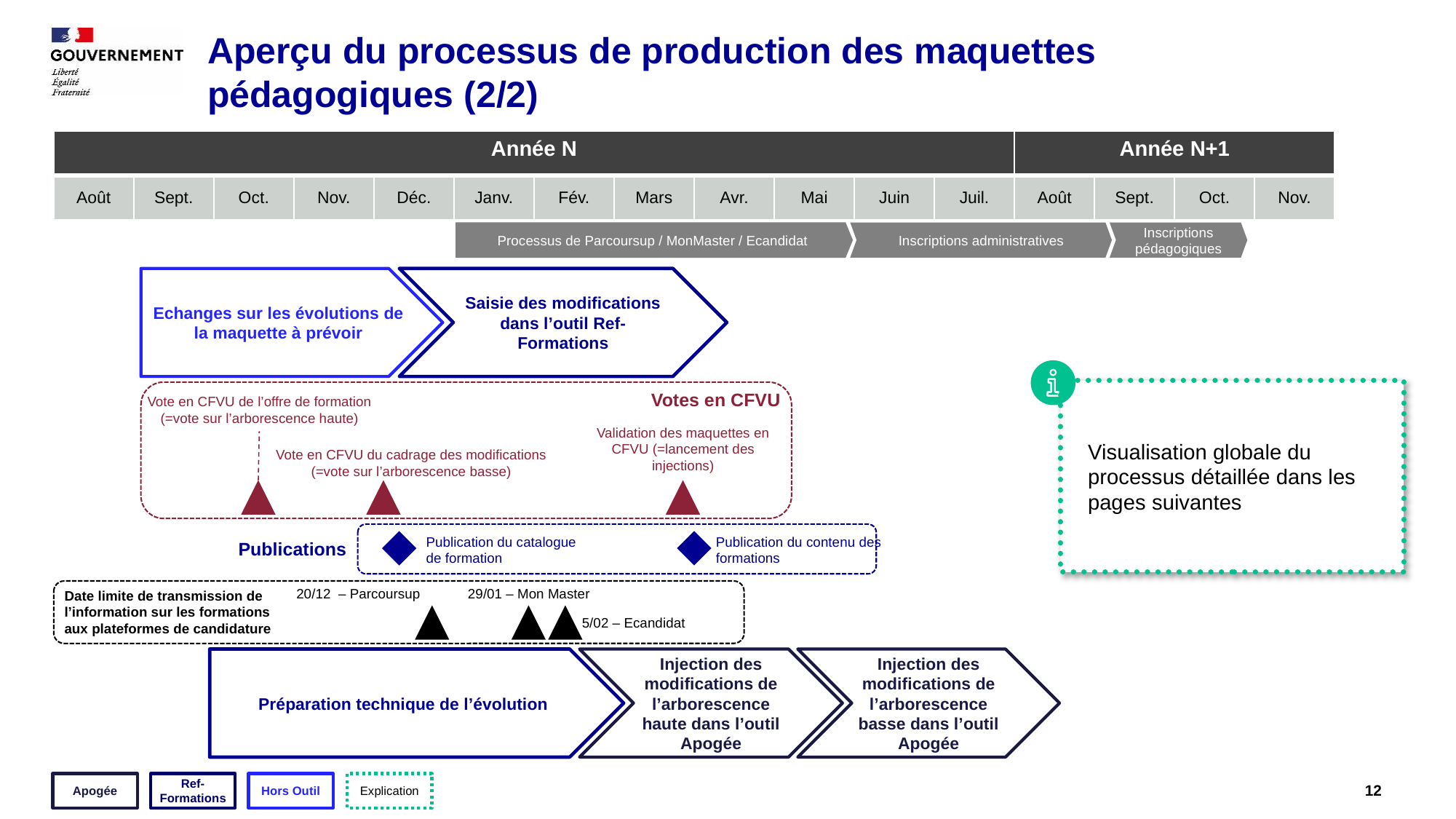

Aperçu du processus de production des maquettes pédagogiques (2/2)

| Année N |  |  |  |  |  |  |  |  |  |  |  | Année N+1 |  |  |  |
| --- | --- | --- | --- | --- | --- | --- | --- | --- | --- | --- | --- | --- | --- | --- | --- |
| Août | Sept. | Oct. | Nov. | Déc. | Janv. | Fév. | Mars | Avr. | Mai | Juin | Juil. | Août | Sept. | Oct. | Nov. |
Processus de Parcoursup / MonMaster / Ecandidat
Inscriptions administratives
Inscriptions pédagogiques
Echanges sur les évolutions de la maquette à prévoir
Saisie des modifications dans l’outil Ref-Formations

Visualisation globale du processus détaillée dans les pages suivantes

Votes en CFVU
Vote en CFVU de l’offre de formation (=vote sur l’arborescence haute)
Validation des maquettes en CFVU (=lancement des injections)
Vote en CFVU du cadrage des modifications (=vote sur l’arborescence basse)

Publication du catalogue de formation
Publication du contenu des formations

Publications
20/12  – Parcoursup
29/01 – Mon Master

Date limite de transmission de l’information sur les formations aux plateformes de candidature

5/02 – Ecandidat
Préparation technique de l’évolution
Injection des modifications de l’arborescence haute dans l’outil Apogée
Injection des modifications de l’arborescence basse dans l’outil Apogée
12
Hors Outil
Explication
Ref-Formations
Apogée